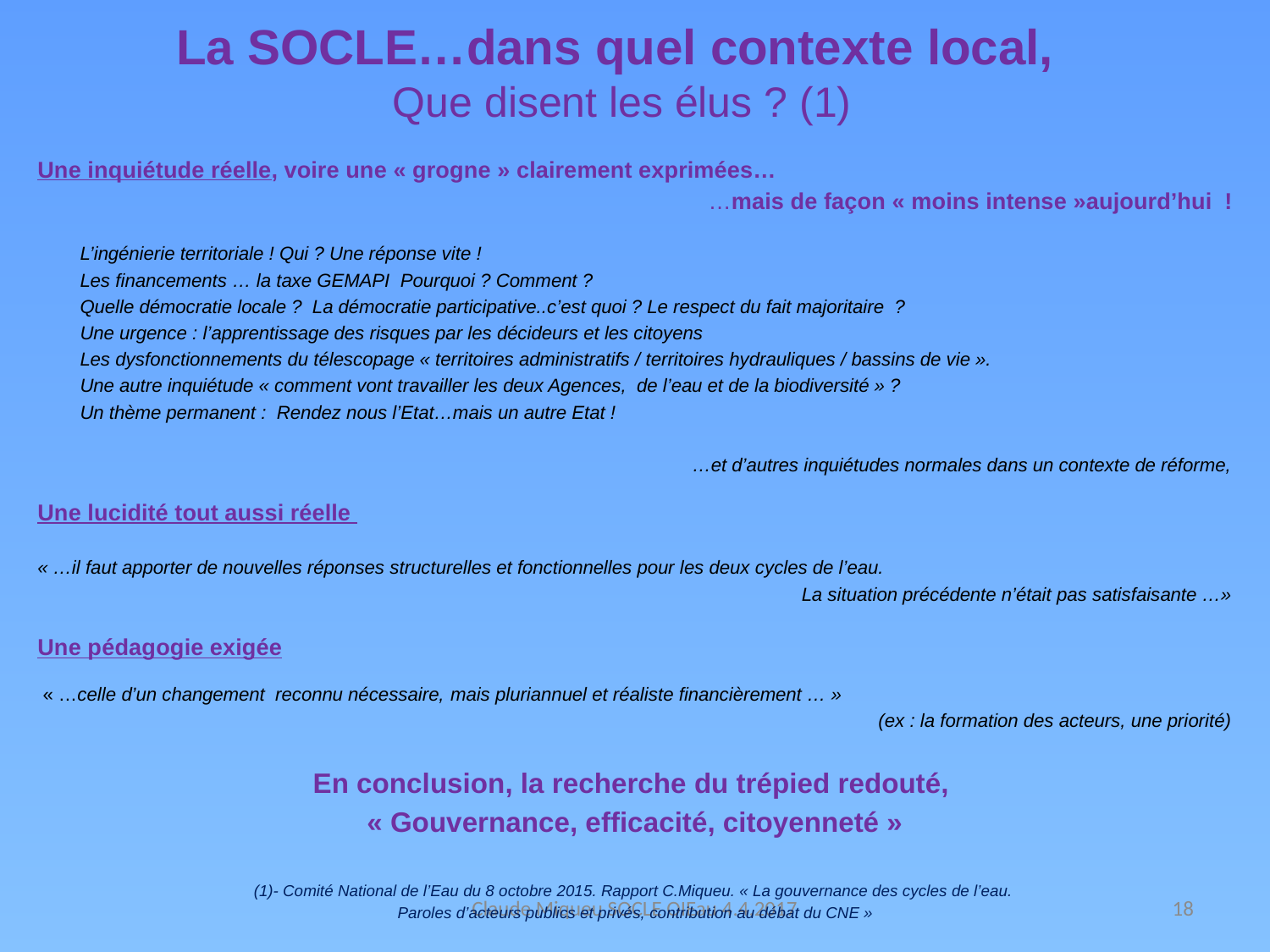

# La SOCLE…dans quel contexte local, Que disent les élus ? (1)

Une inquiétude réelle, voire une « grogne » clairement exprimées…
	…mais de façon « moins intense »aujourd’hui  !

	L’ingénierie territoriale ! Qui ? Une réponse vite !
	Les financements … la taxe GEMAPI  Pourquoi ? Comment ?
	Quelle démocratie locale ?  La démocratie participative..c’est quoi ? Le respect du fait majoritaire  ?
	Une urgence : l’apprentissage des risques par les décideurs et les citoyens
	Les dysfonctionnements du télescopage « territoires administratifs / territoires hydrauliques / bassins de vie ».
	Une autre inquiétude « comment vont travailler les deux Agences,  de l’eau et de la biodiversité » ?
	Un thème permanent :  Rendez nous l’Etat…mais un autre Etat !

		…et d’autres inquiétudes normales dans un contexte de réforme,

Une lucidité tout aussi réelle

« …il faut apporter de nouvelles réponses structurelles et fonctionnelles pour les deux cycles de l’eau.
La situation précédente n’était pas satisfaisante …»

Une pédagogie exigée

 « …celle d’un changement  reconnu nécessaire, mais pluriannuel et réaliste financièrement … »
(ex : la formation des acteurs, une priorité)

En conclusion, la recherche du trépied redouté,
« Gouvernance, efficacité, citoyenneté »

(1)- Comité National de l’Eau du 8 octobre 2015. Rapport C.Miqueu. « La gouvernance des cycles de l’eau.
Paroles d’acteurs publics et privés, contribution au débat du CNE »

Claude Miqueu SOCLE OIEau 4.4.2017
18